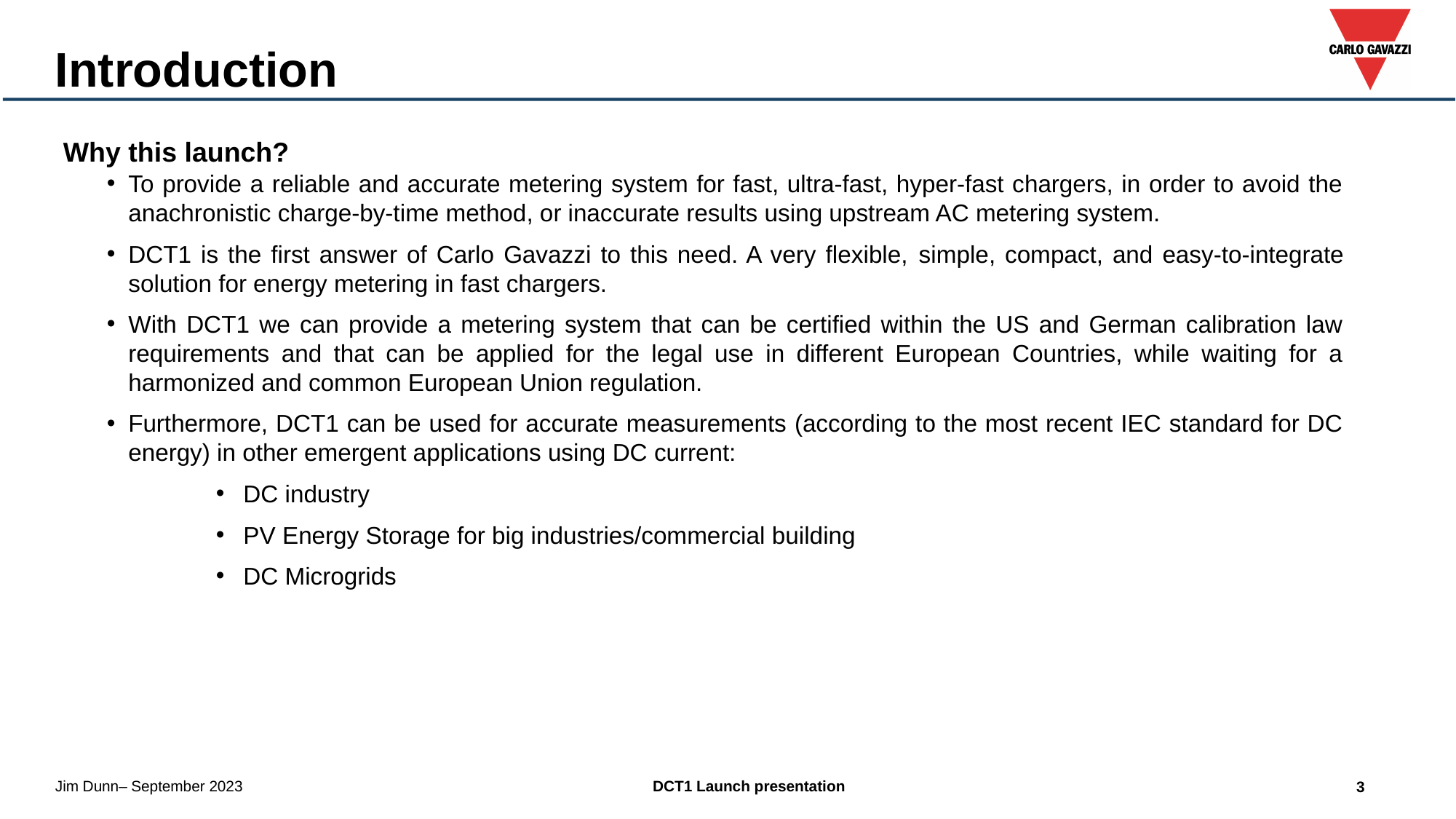

Introduction
Why this launch?
To provide a reliable and accurate metering system for fast, ultra-fast, hyper-fast chargers, in order to avoid the anachronistic charge-by-time method, or inaccurate results using upstream AC metering system.
DCT1 is the first answer of Carlo Gavazzi to this need. A very flexible, simple, compact, and easy-to-integrate solution for energy metering in fast chargers.
With DCT1 we can provide a metering system that can be certified within the US and German calibration law requirements and that can be applied for the legal use in different European Countries, while waiting for a harmonized and common European Union regulation.
Furthermore, DCT1 can be used for accurate measurements (according to the most recent IEC standard for DC energy) in other emergent applications using DC current:
DC industry
PV Energy Storage for big industries/commercial building
DC Microgrids